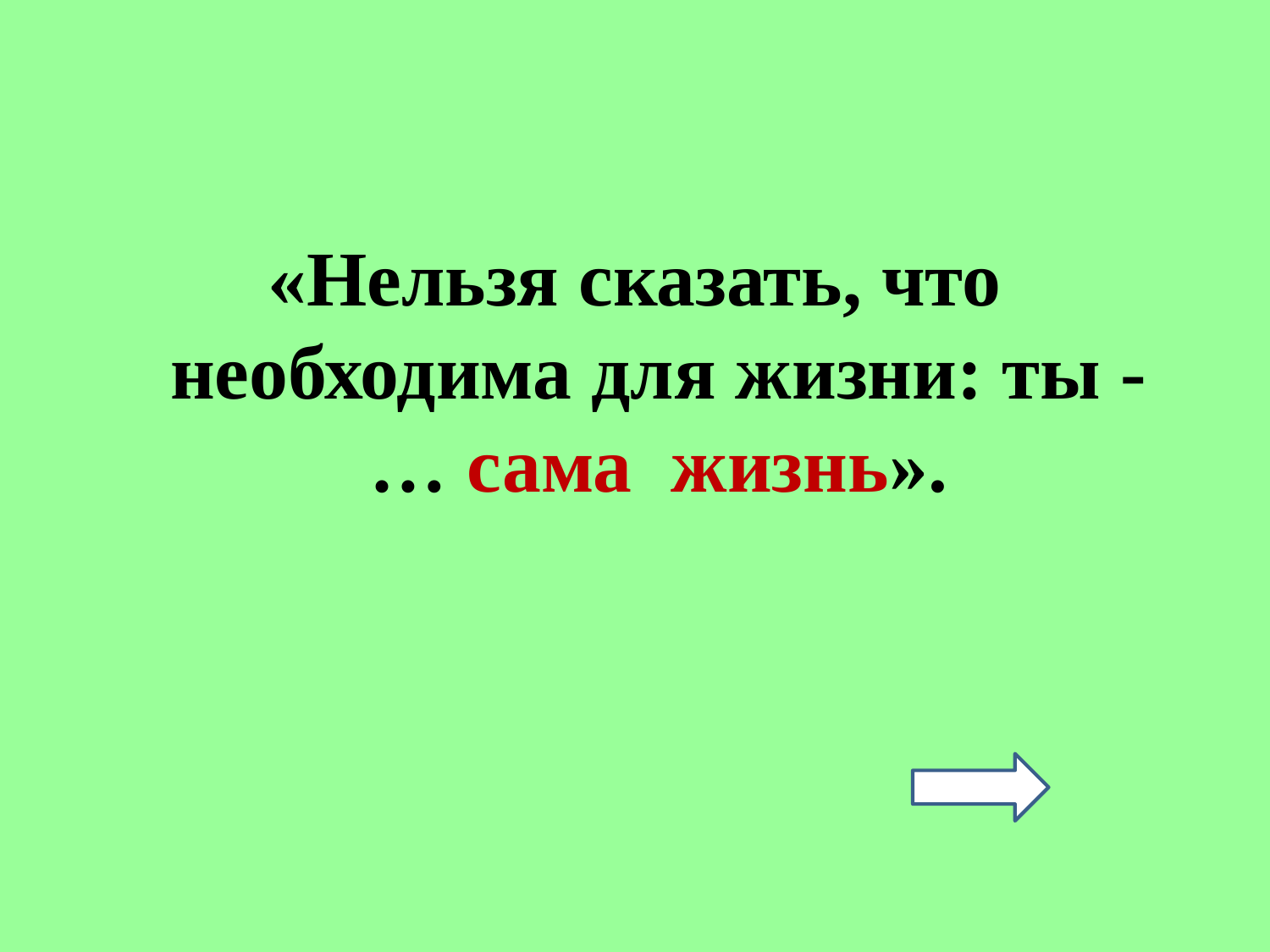

#
«Нельзя сказать, что необходима для жизни: ты - … сама  жизнь».